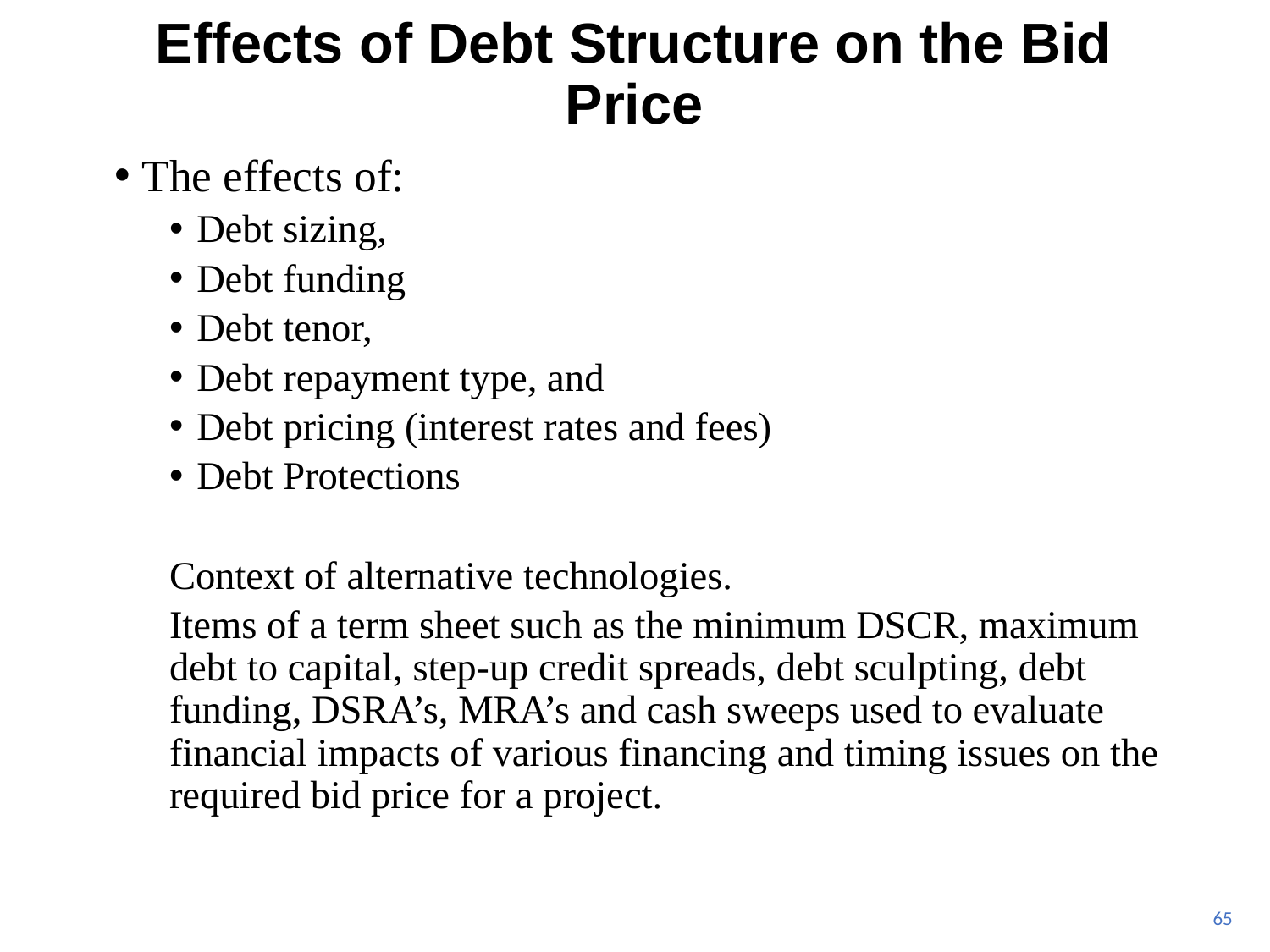

# Effects of Debt Structure on the Bid Price
The effects of:
Debt sizing,
Debt funding
Debt tenor,
Debt repayment type, and
Debt pricing (interest rates and fees)
Debt Protections

Context of alternative technologies.
Items of a term sheet such as the minimum DSCR, maximum debt to capital, step-up credit spreads, debt sculpting, debt funding, DSRA’s, MRA’s and cash sweeps used to evaluate financial impacts of various financing and timing issues on the required bid price for a project.

65